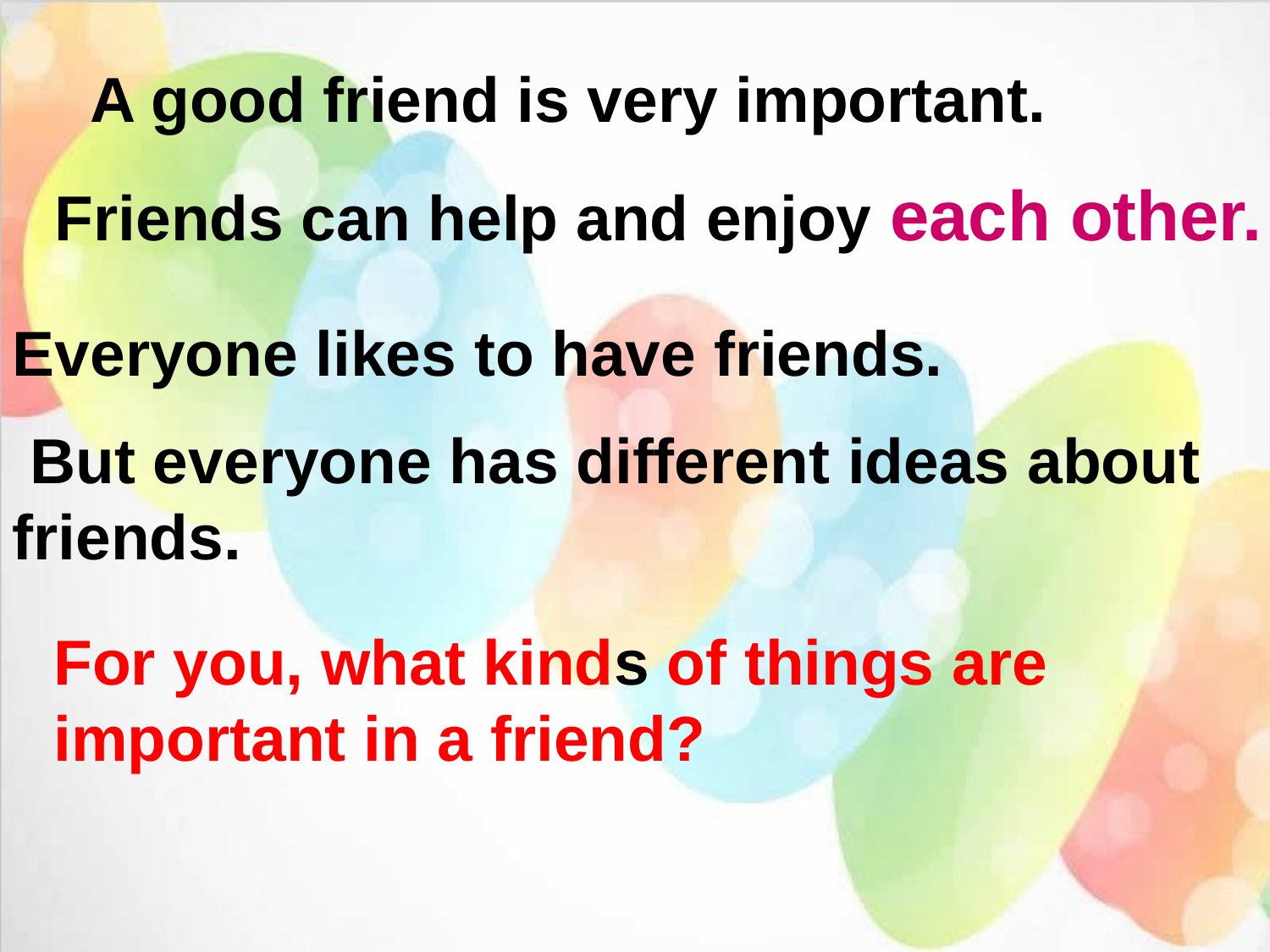

A good friend is very important.
Friends can help and enjoy each other.

Everyone likes to have friends.
 But everyone has different ideas about friends.
For you, what kinds of things are important in a friend?